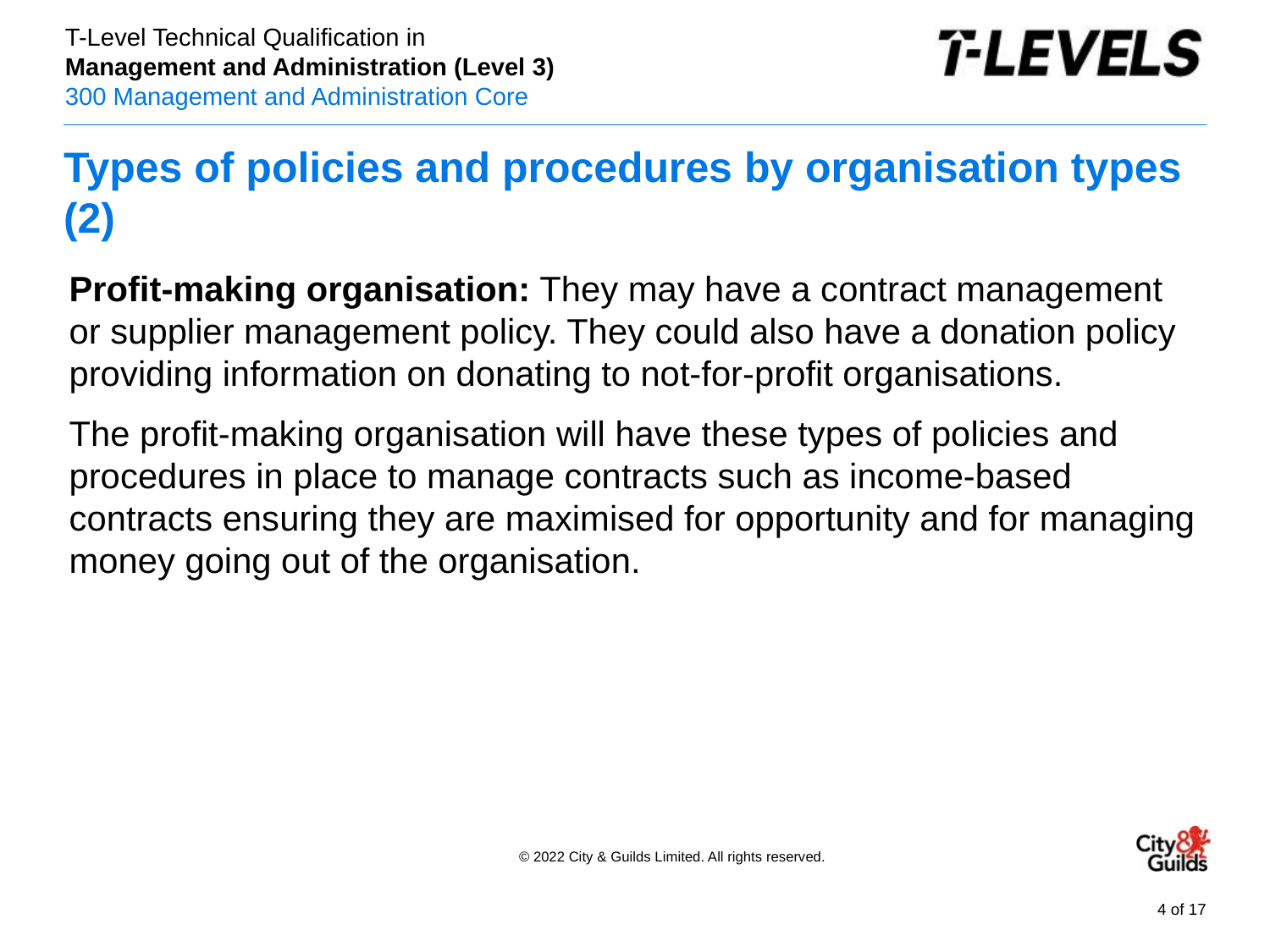

# Types of policies and procedures by organisation types (2)
Profit-making organisation: They may have a contract management or supplier management policy. They could also have a donation policy providing information on donating to not-for-profit organisations.
The profit-making organisation will have these types of policies and procedures in place to manage contracts such as income-based contracts ensuring they are maximised for opportunity and for managing money going out of the organisation.